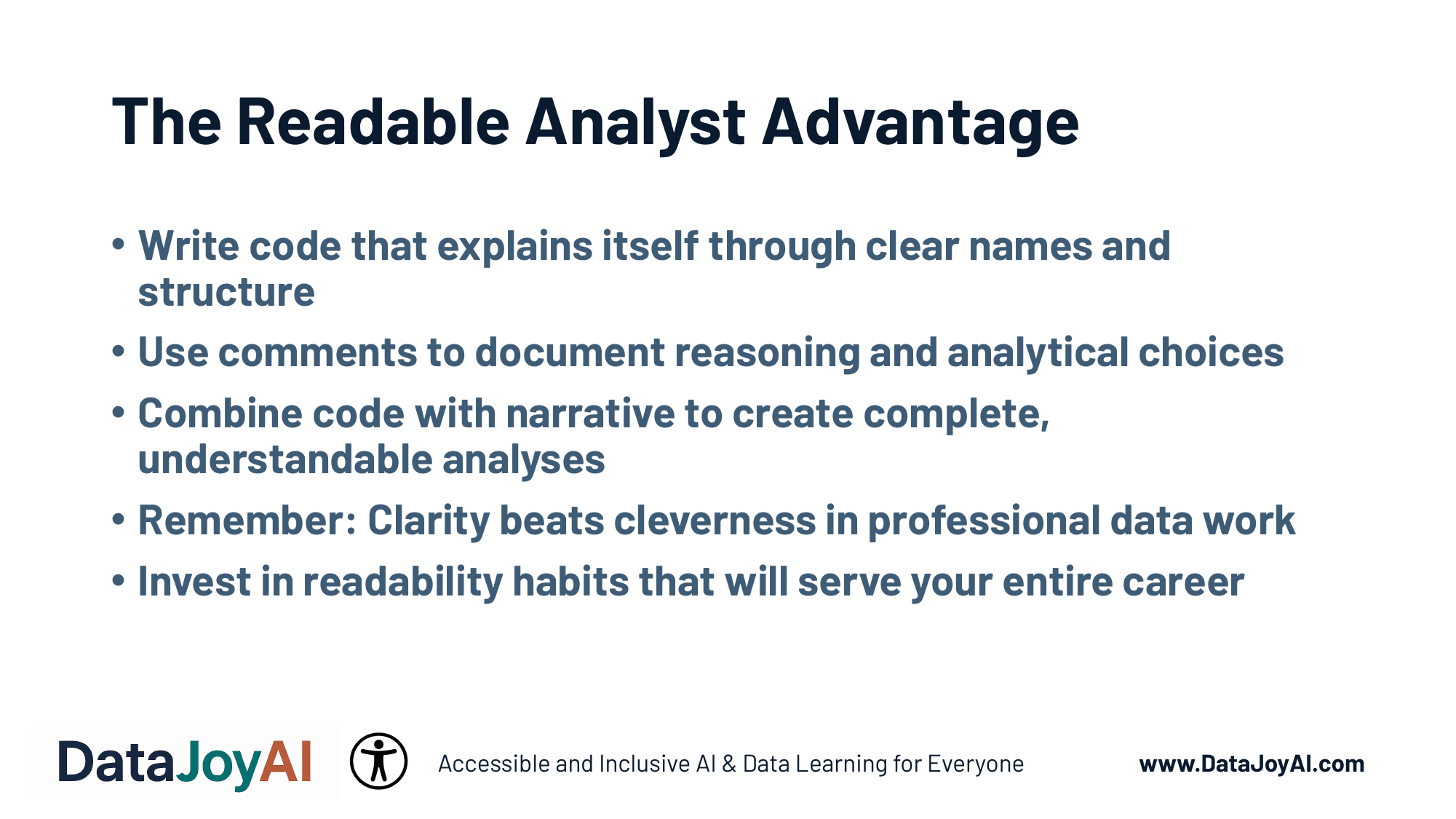

# The Readable Analyst Advantage
Write code that explains itself through clear names and structure
Use comments to document reasoning and analytical choices
Combine code with narrative to create complete, understandable analyses
Remember: Clarity beats cleverness in professional data work
Invest in readability habits that will serve your entire career